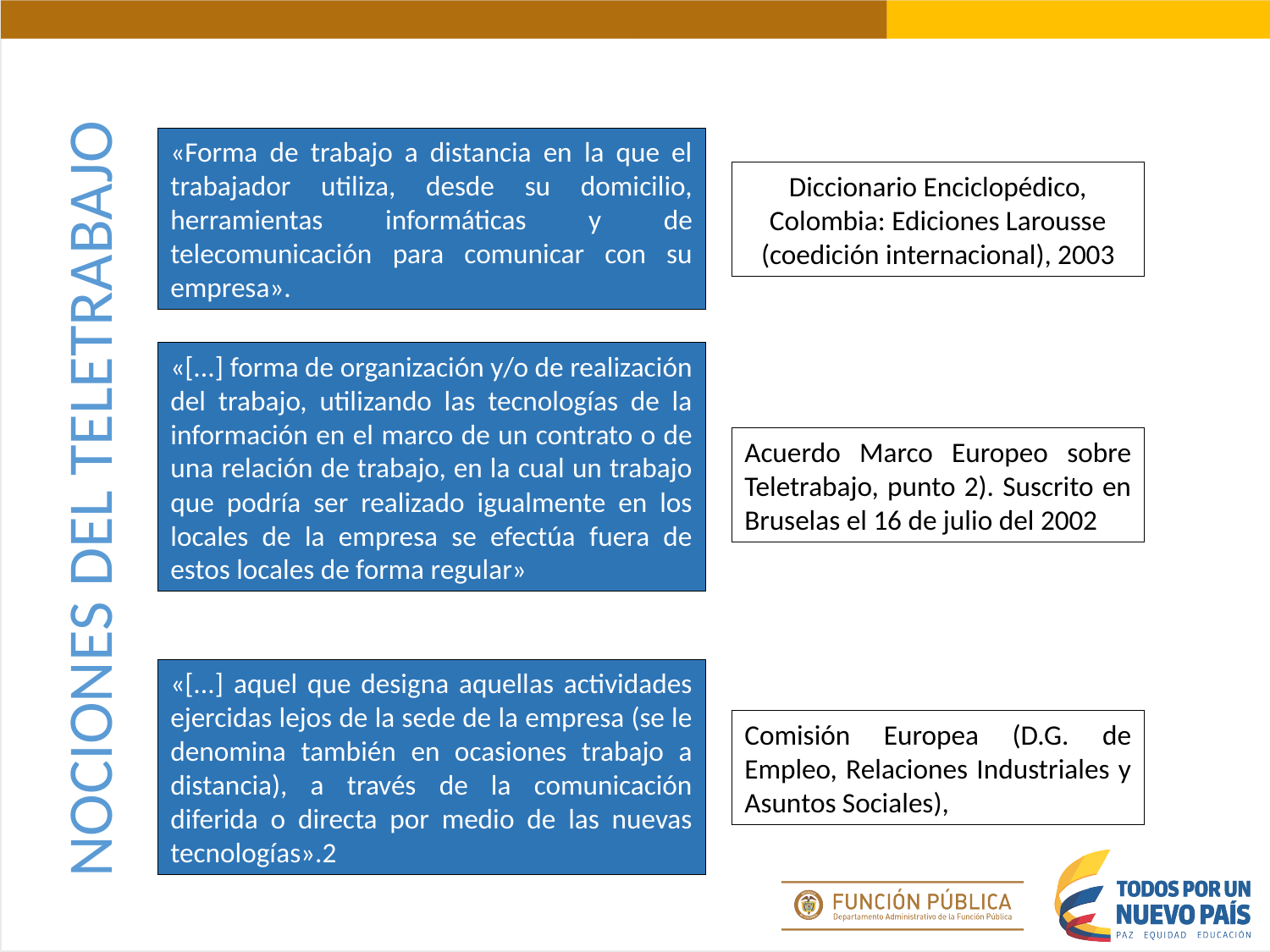

«Forma de trabajo a distancia en la que el trabajador utiliza, desde su domicilio, herramientas informáticas y de telecomunicación para comunicar con su empresa».
Diccionario Enciclopédico, Colombia: Ediciones Larousse (coedición internacional), 2003
«[...] forma de organización y/o de realización del trabajo, utilizando las tecnologías de la información en el marco de un contrato o de una relación de trabajo, en la cual un trabajo que podría ser realizado igualmente en los locales de la empresa se efectúa fuera de estos locales de forma regular»
Acuerdo Marco Europeo sobre Teletrabajo, punto 2). Suscrito en Bruselas el 16 de julio del 2002
NOCIONES DEL TELETRABAJO
«[...] aquel que designa aquellas actividades ejercidas lejos de la sede de la empresa (se le denomina también en ocasiones trabajo a distancia), a través de la comunicación diferida o directa por medio de las nuevas tecnologías».2
Comisión Europea (D.G. de Empleo, Relaciones Industriales y Asuntos Sociales),